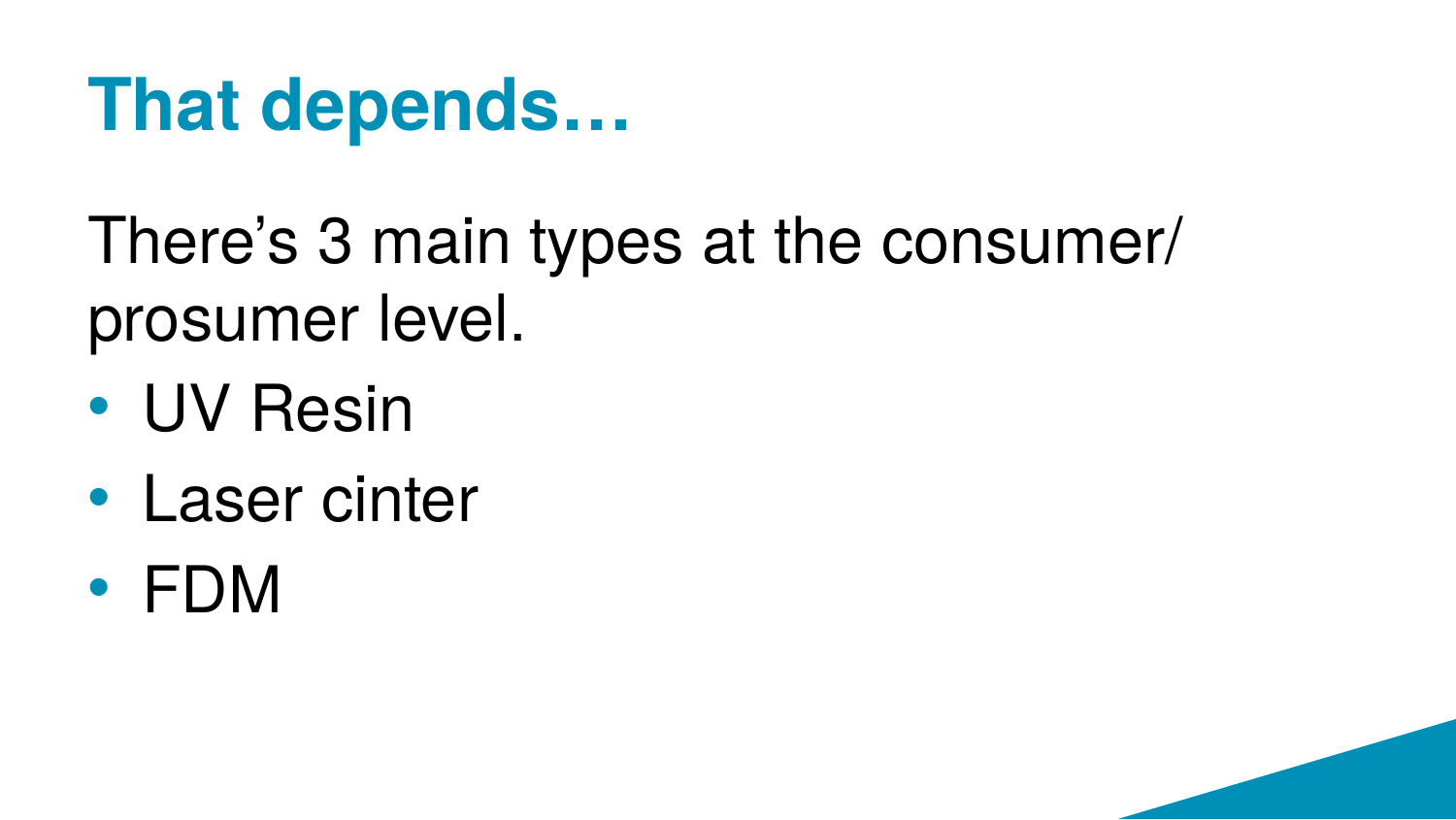

# That depends…
There’s 3 main types at the consumer/ prosumer level.
UV Resin
Laser cinter
FDM